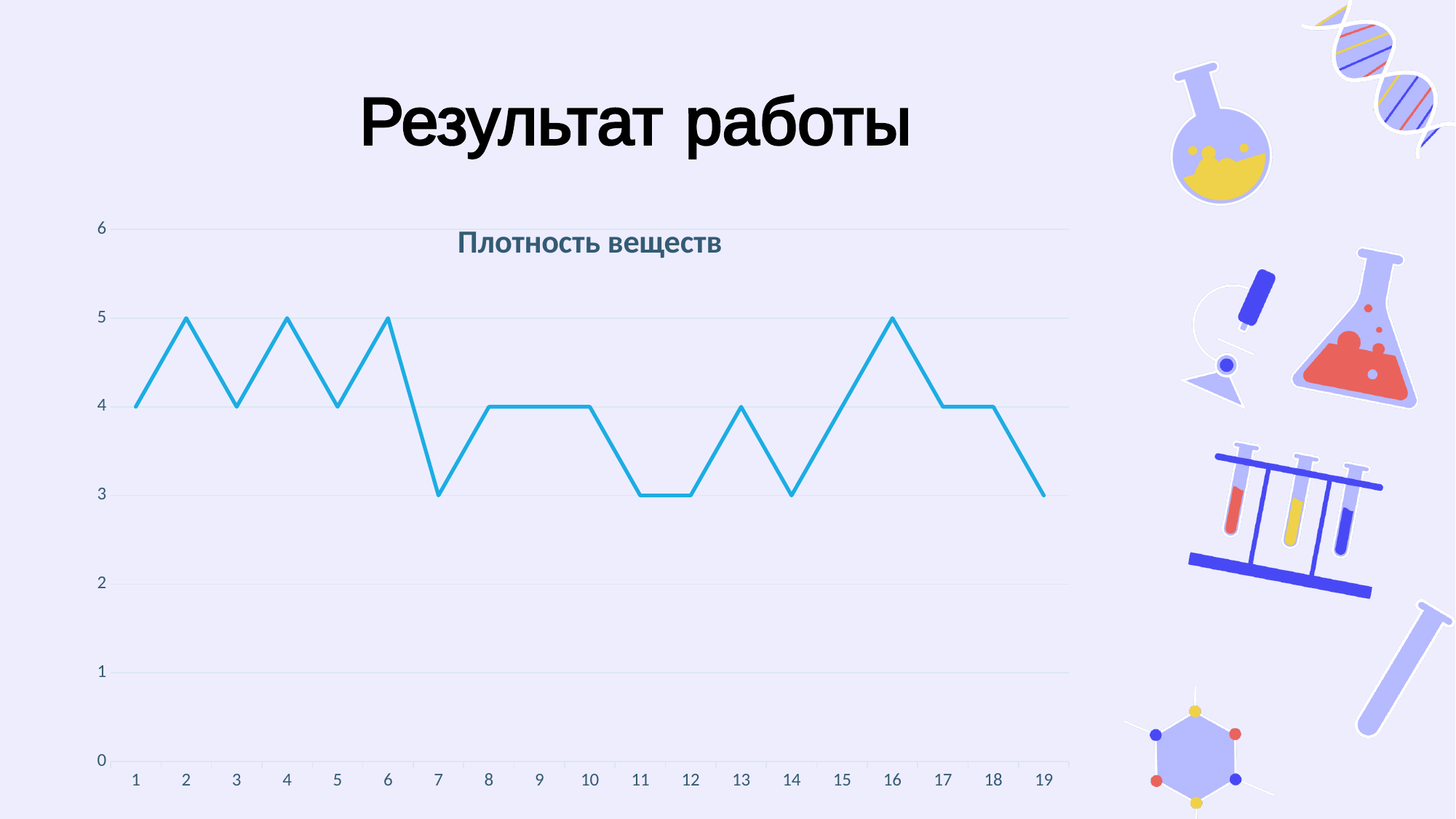

# Результат работы

### Chart: Плотность веществ

| Category |  |
|---|---|